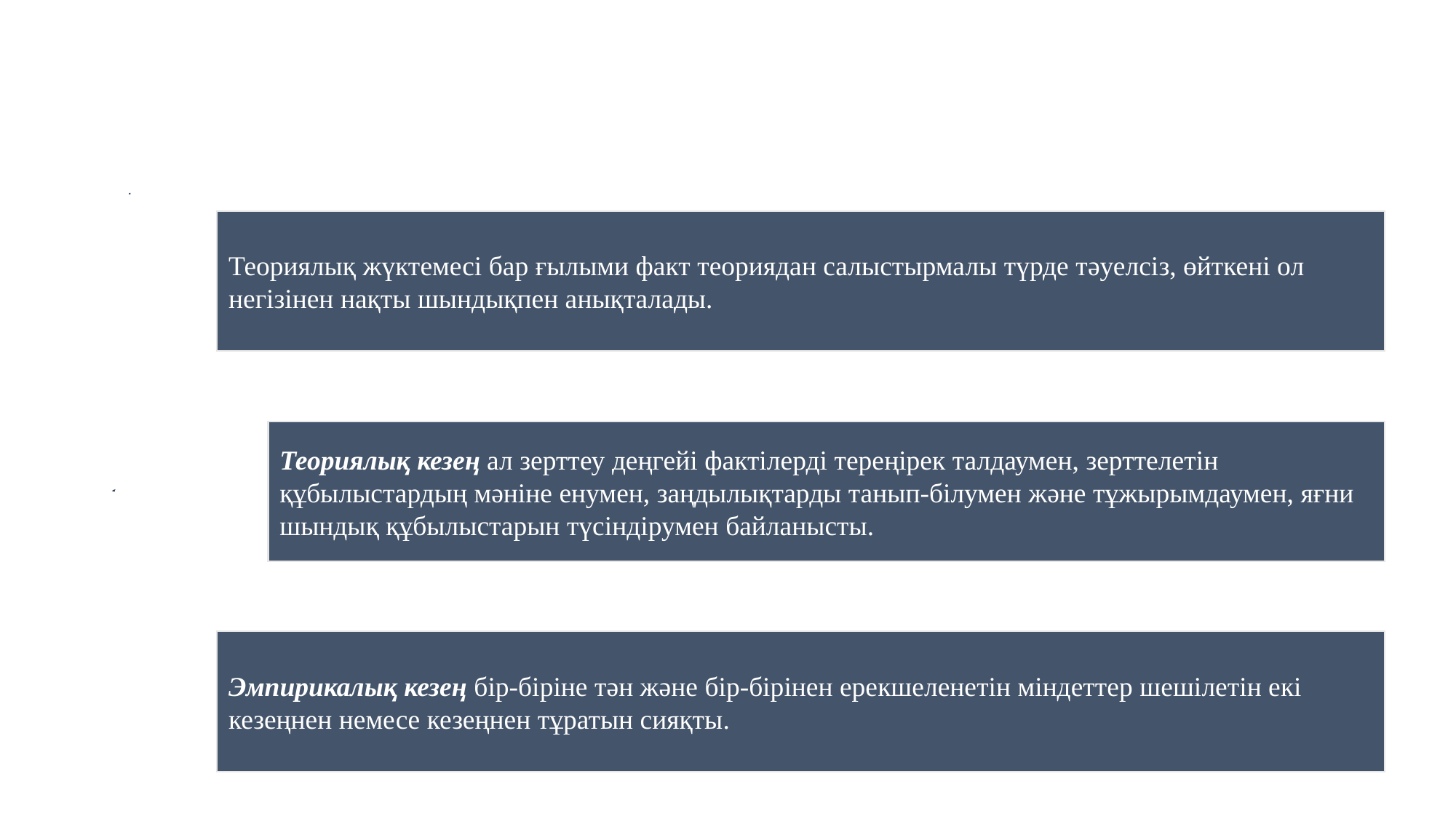

Теориялық жүктемесі бар ғылыми факт теориядан салыстырмалы түрде тәуелсіз, өйткені ол негізінен нақты шындықпен анықталады.
Теориялық кезең ал зерттеу деңгейі фактілерді тереңірек талдаумен, зерттелетін құбылыстардың мәніне енумен, заңдылықтарды танып-білумен және тұжырымдаумен, яғни шындық құбылыстарын түсіндірумен байланысты.
Эмпирикалық кезең бір-біріне тән және бір-бірінен ерекшеленетін міндеттер шешілетін екі кезеңнен немесе кезеңнен тұратын сияқты.